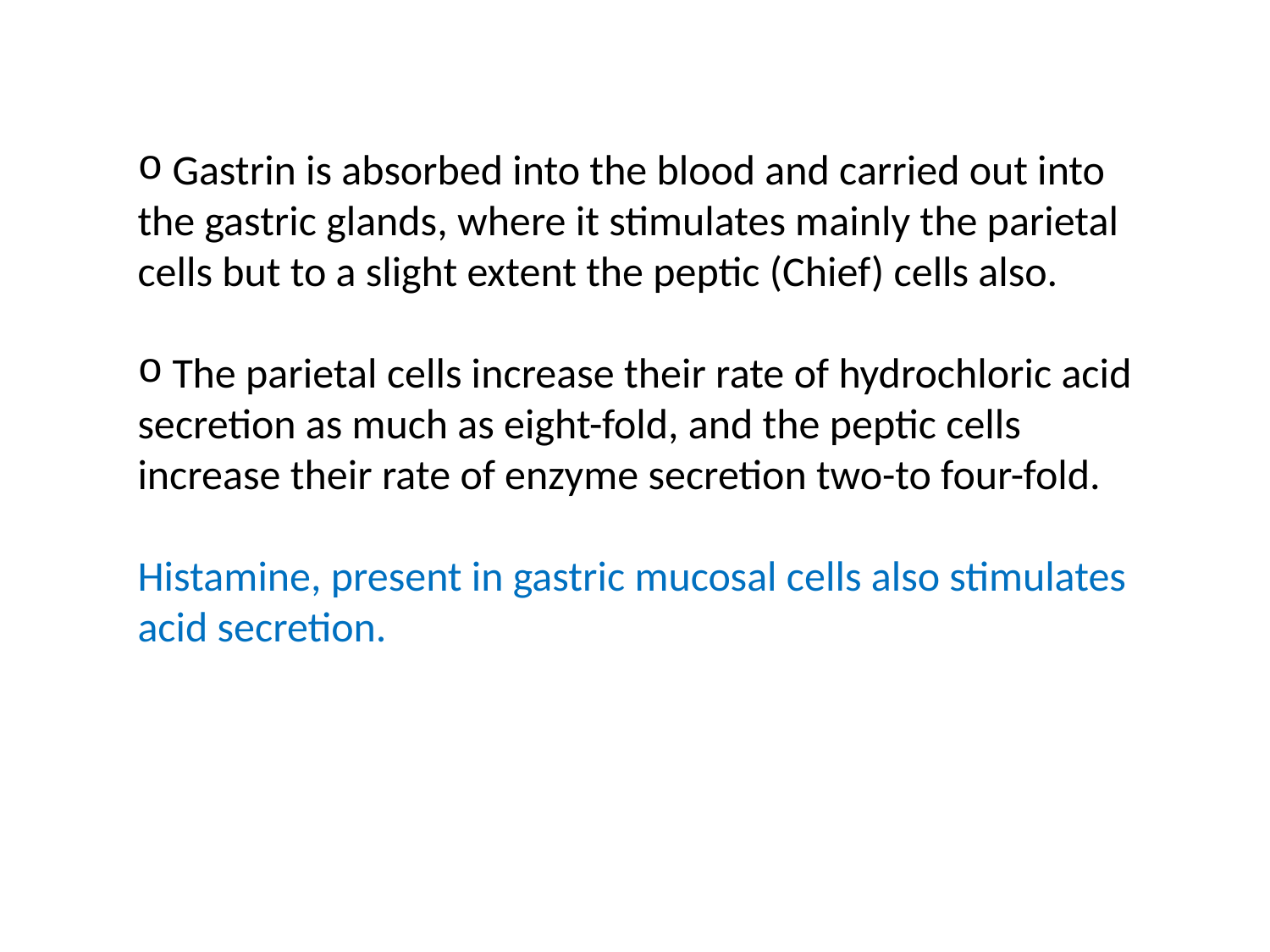

Gastrin is absorbed into the blood and carried out into the gastric glands, where it stimulates mainly the parietal cells but to a slight extent the peptic (Chief) cells also.

 The parietal cells increase their rate of hydrochloric acid secretion as much as eight-fold, and the peptic cells increase their rate of enzyme secretion two-to four-fold.

Histamine, present in gastric mucosal cells also stimulates acid secretion.